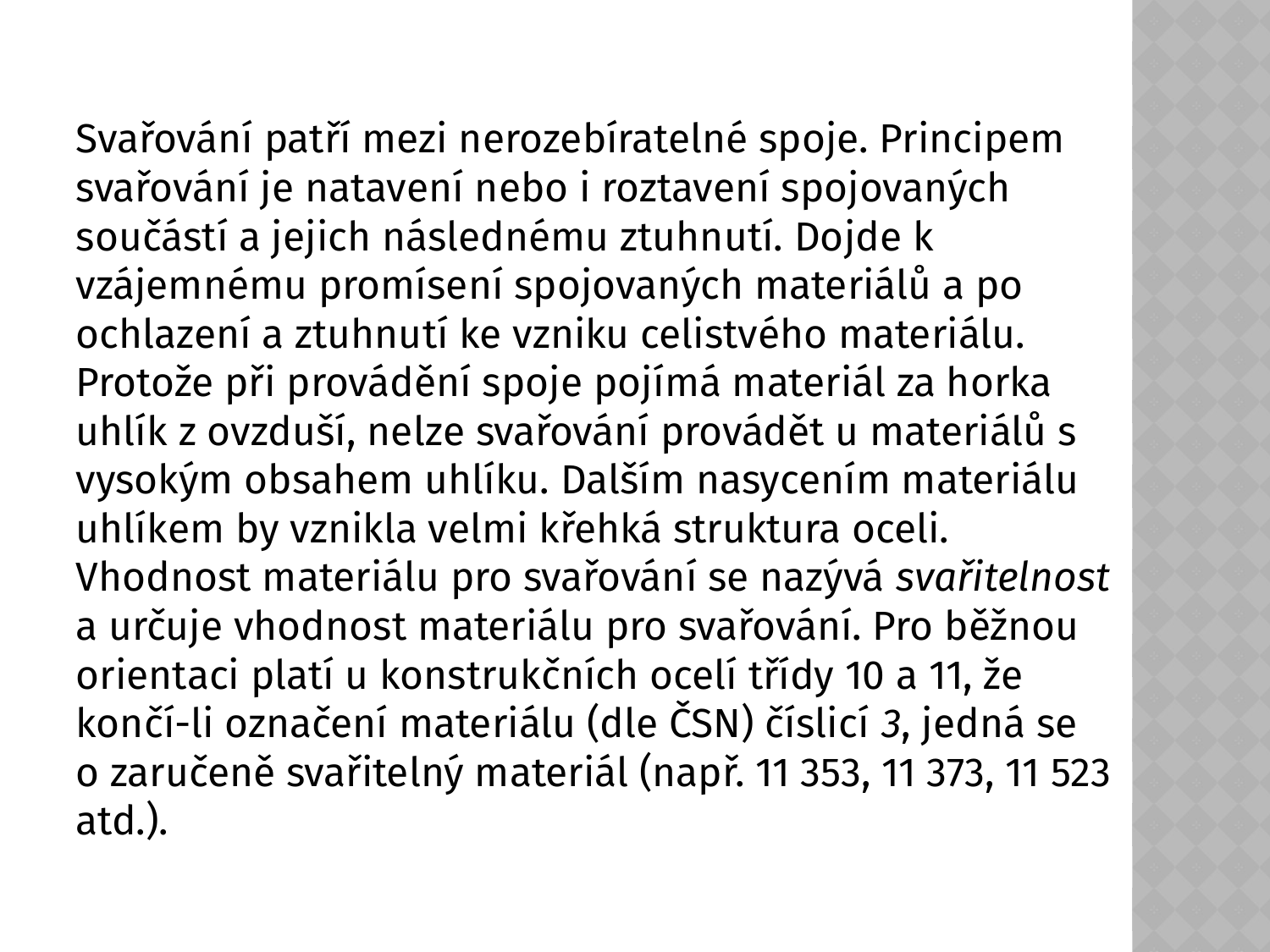

Svařování patří mezi nerozebíratelné spoje. Principem svařování je natavení nebo i roztavení spojovaných součástí a jejich následnému ztuhnutí. Dojde k vzájemnému promísení spojovaných materiálů a po ochlazení a ztuhnutí ke vzniku celistvého materiálu. Protože při provádění spoje pojímá materiál za horka uhlík z ovzduší, nelze svařování provádět u materiálů s vysokým obsahem uhlíku. Dalším nasycením materiálu uhlíkem by vznikla velmi křehká struktura oceli. Vhodnost materiálu pro svařování se nazývá svařitelnost a určuje vhodnost materiálu pro svařování. Pro běžnou orientaci platí u konstrukčních ocelí třídy 10 a 11, že končí-li označení materiálu (dle ČSN) číslicí 3, jedná se o zaručeně svařitelný materiál (např. 11 353, 11 373, 11 523 atd.).